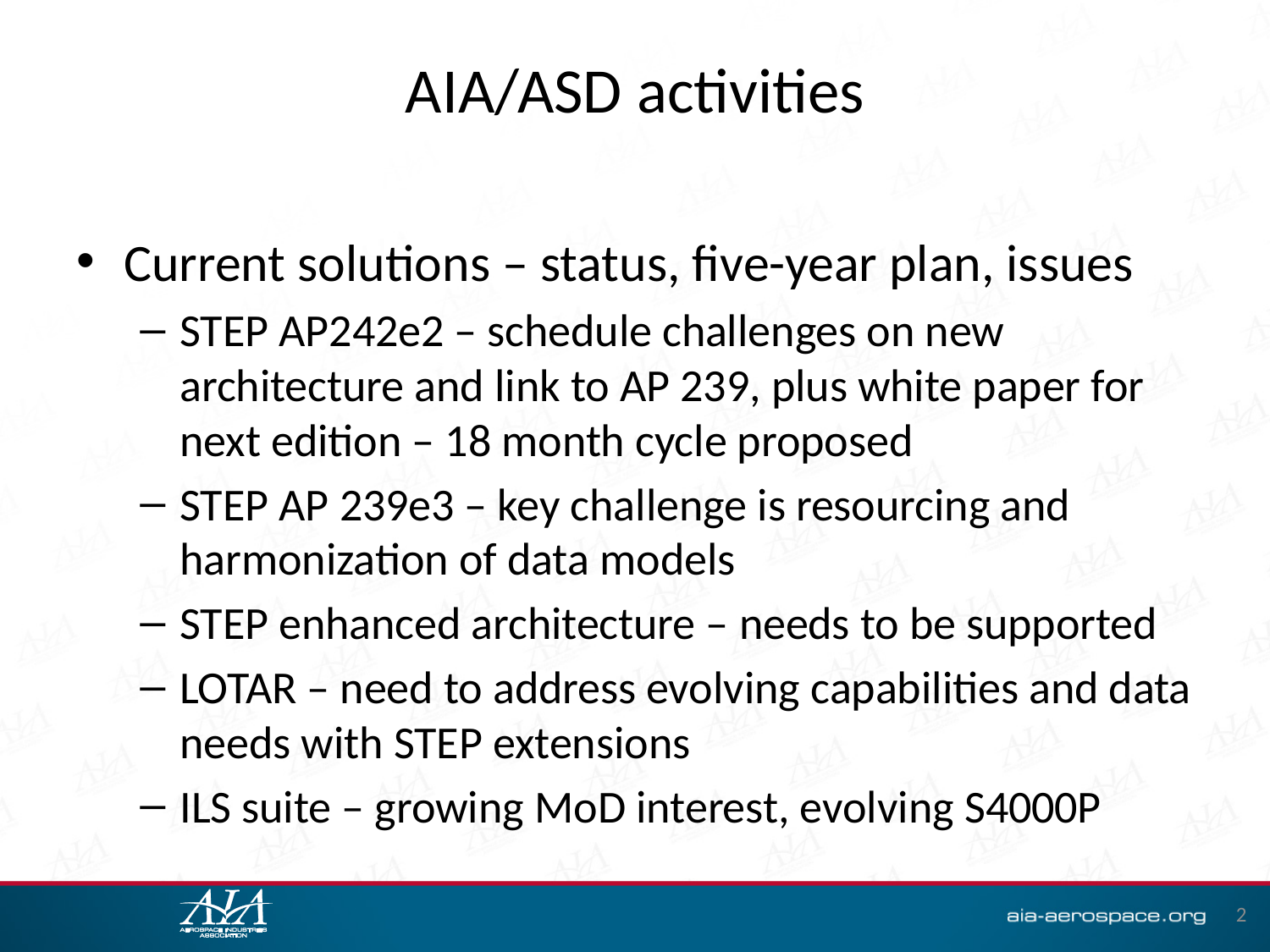

# AIA/ASD activities
Current solutions – status, five-year plan, issues
STEP AP242e2 – schedule challenges on new architecture and link to AP 239, plus white paper for next edition – 18 month cycle proposed
STEP AP 239e3 – key challenge is resourcing and harmonization of data models
STEP enhanced architecture – needs to be supported
LOTAR – need to address evolving capabilities and data needs with STEP extensions
ILS suite – growing MoD interest, evolving S4000P
2